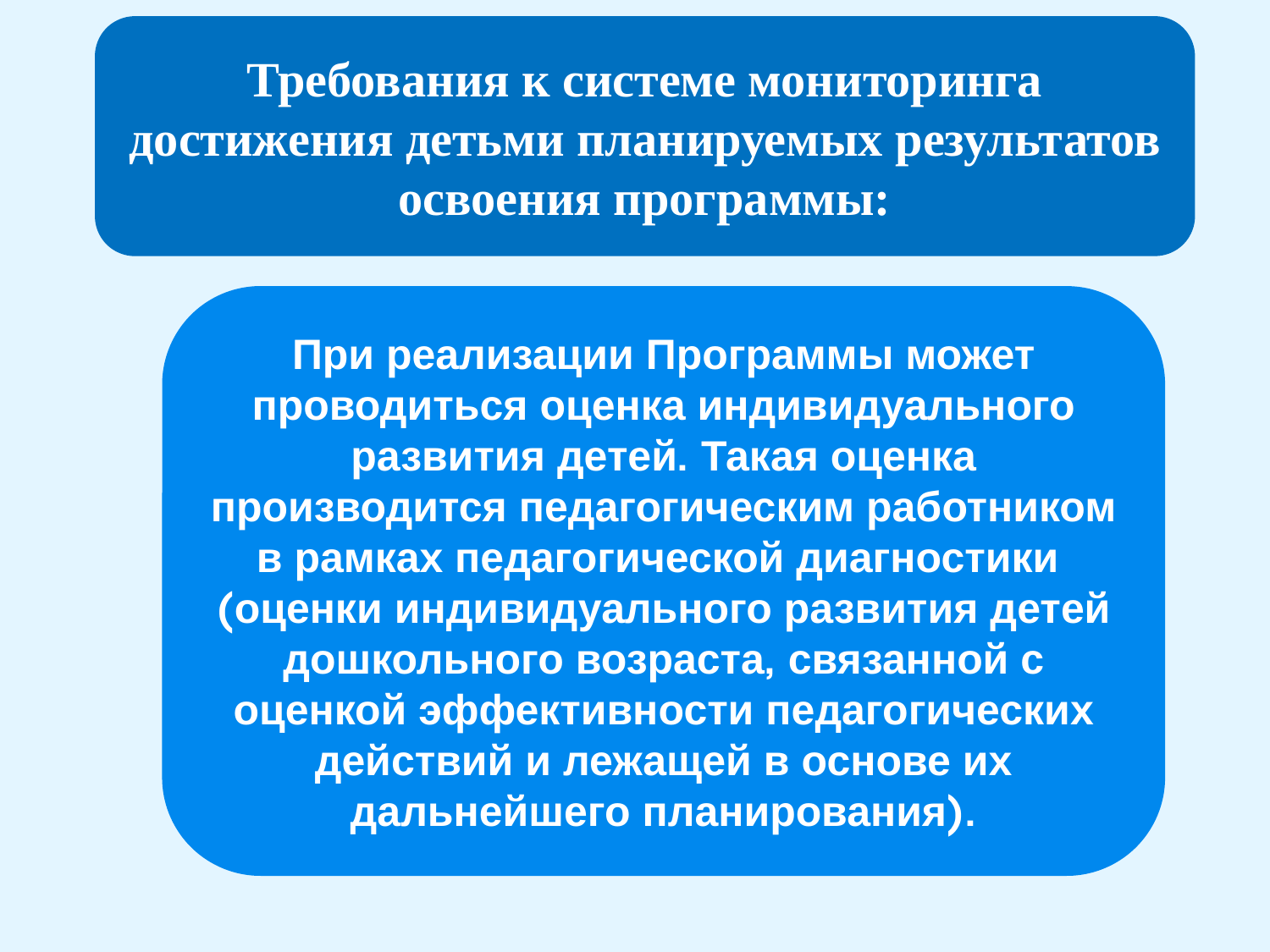

Требования к системе мониторинга достижения детьми планируемых результатов освоения программы:
При реализации Программы может проводиться оценка индивидуального развития детей. Такая оценка производится педагогическим работником в рамках педагогической диагностики
(оценки индивидуального развития детей дошкольного возраста, связанной с оценкой эффективности педагогических действий и лежащей в основе их дальнейшего планирования).